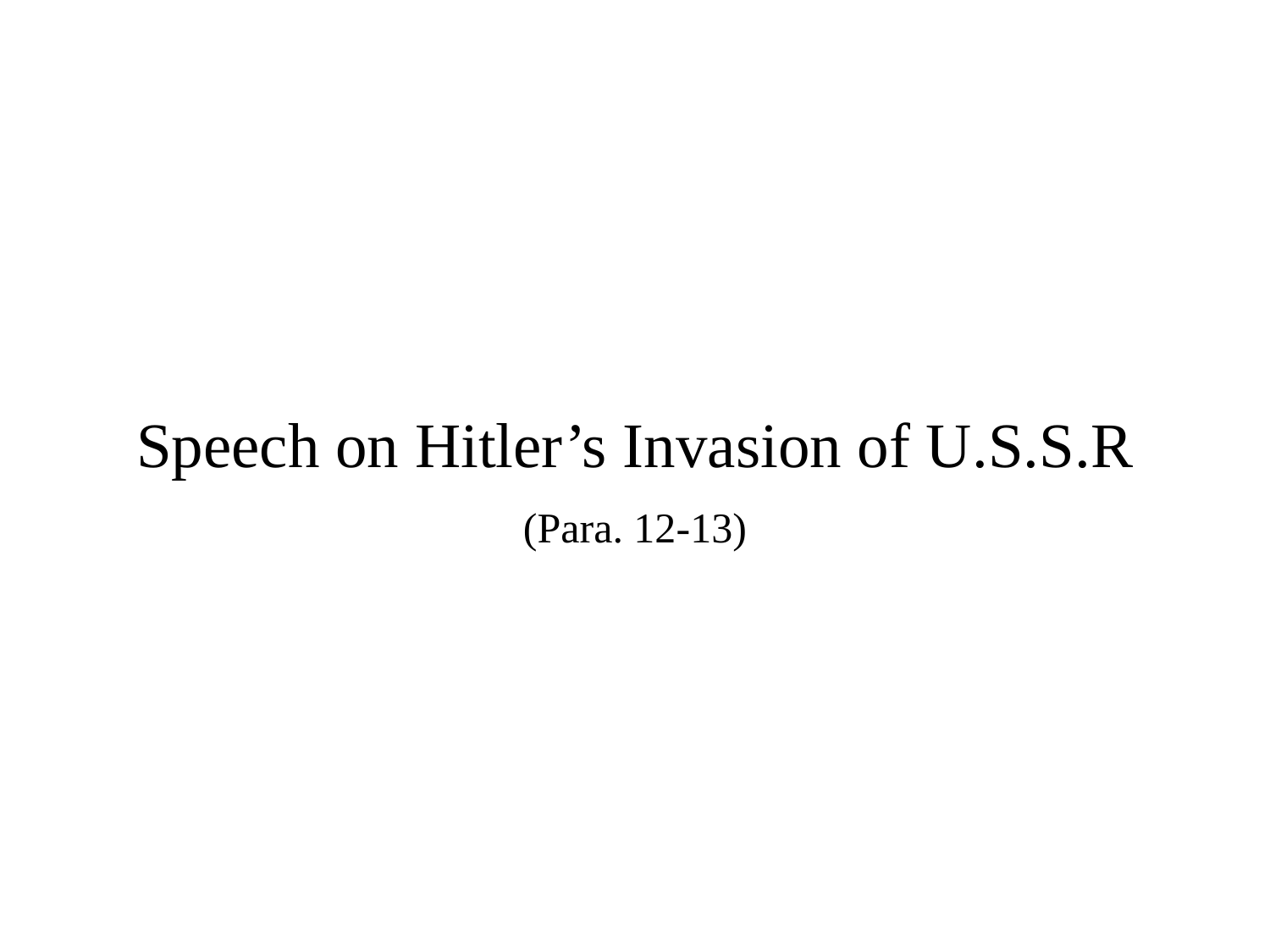

# Speech on Hitler’s Invasion of U.S.S.R
(Para. 12-13)